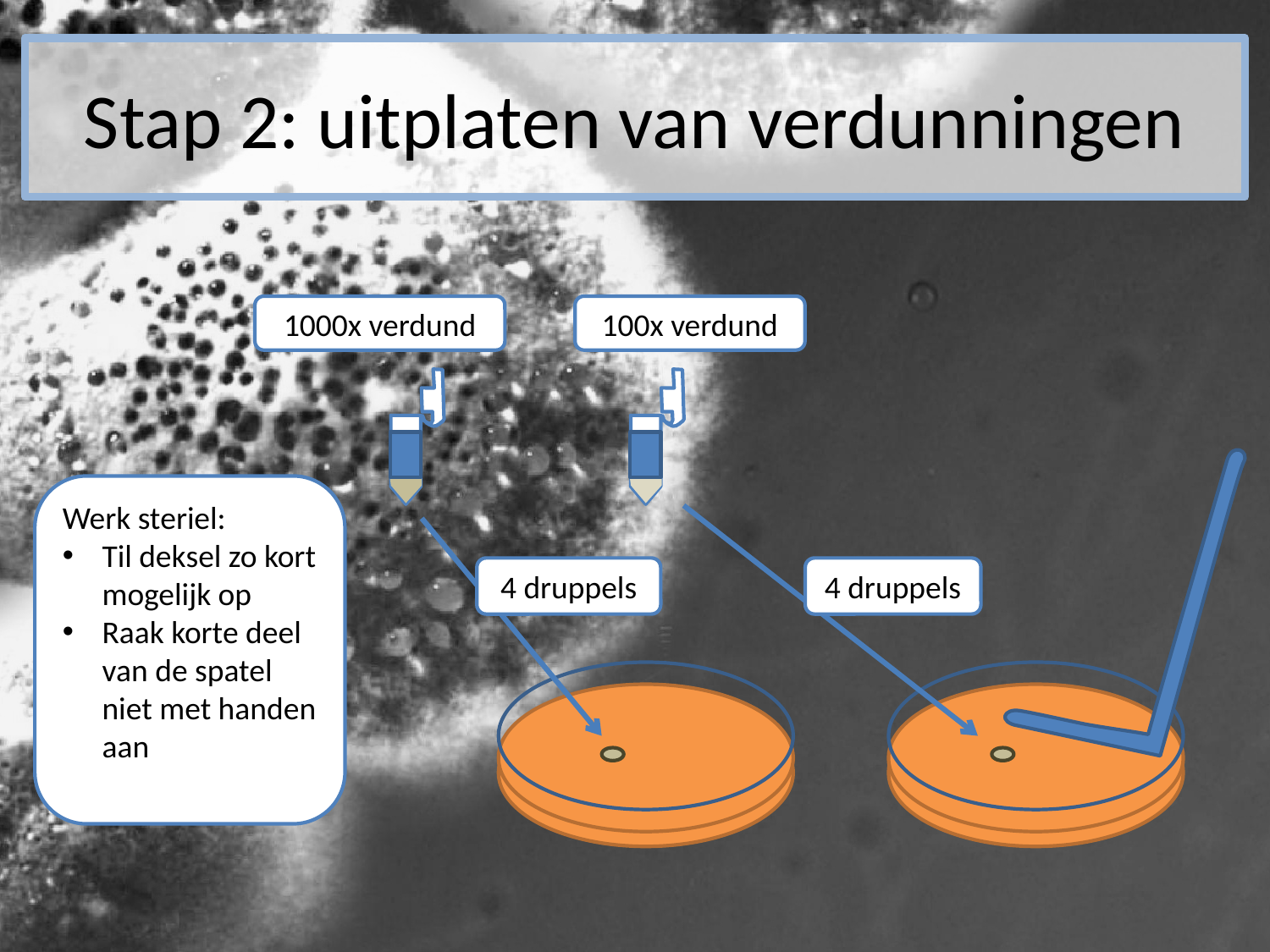

# Stap 2: uitplaten van verdunningen

1000x verdund
100x verdund

Werk steriel:
Til deksel zo kort mogelijk op
Raak korte deel van de spatel niet met handen aan

4 druppels
4 druppels